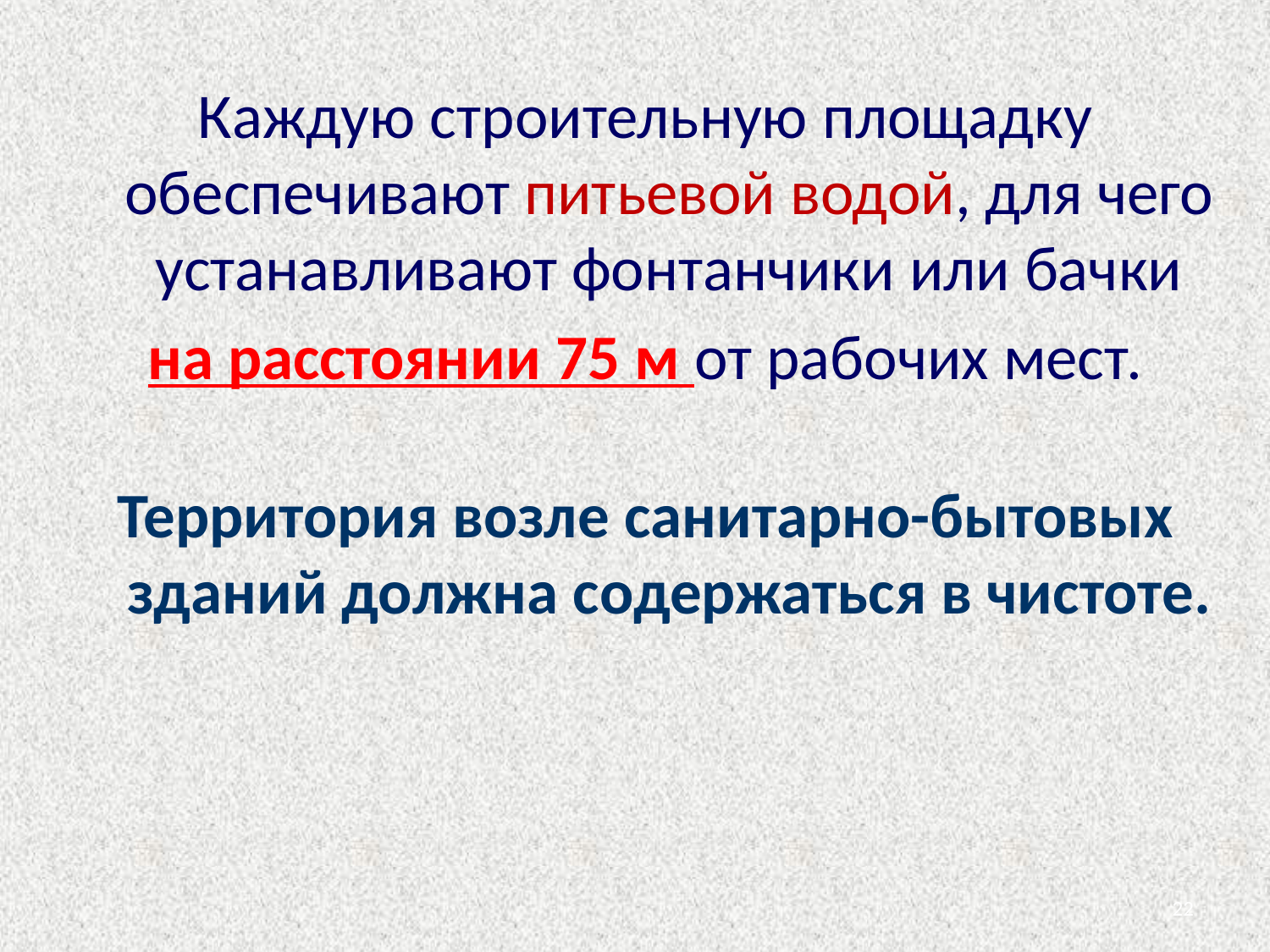

Каждую строительную площадку обеспечивают питьевой водой, для чего устанавливают фонтанчики или бачки
 на расстоянии 75 м от рабочих мест.

Территория возле санитарно-бытовых зданий должна содержаться в чистоте.
22